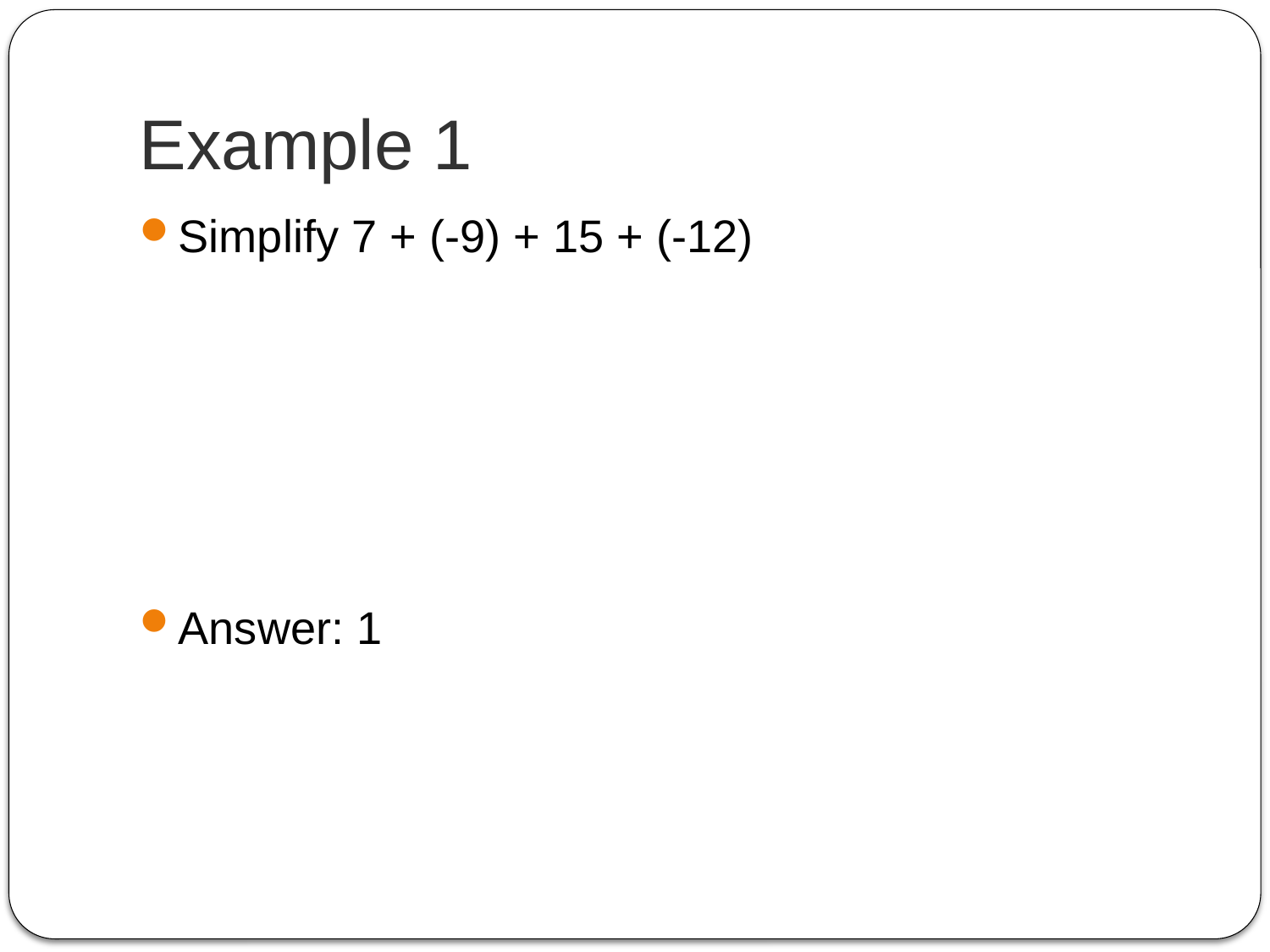

# Example 1
Simplify 7 + (-9) + 15 + (-12)

Answer: 1